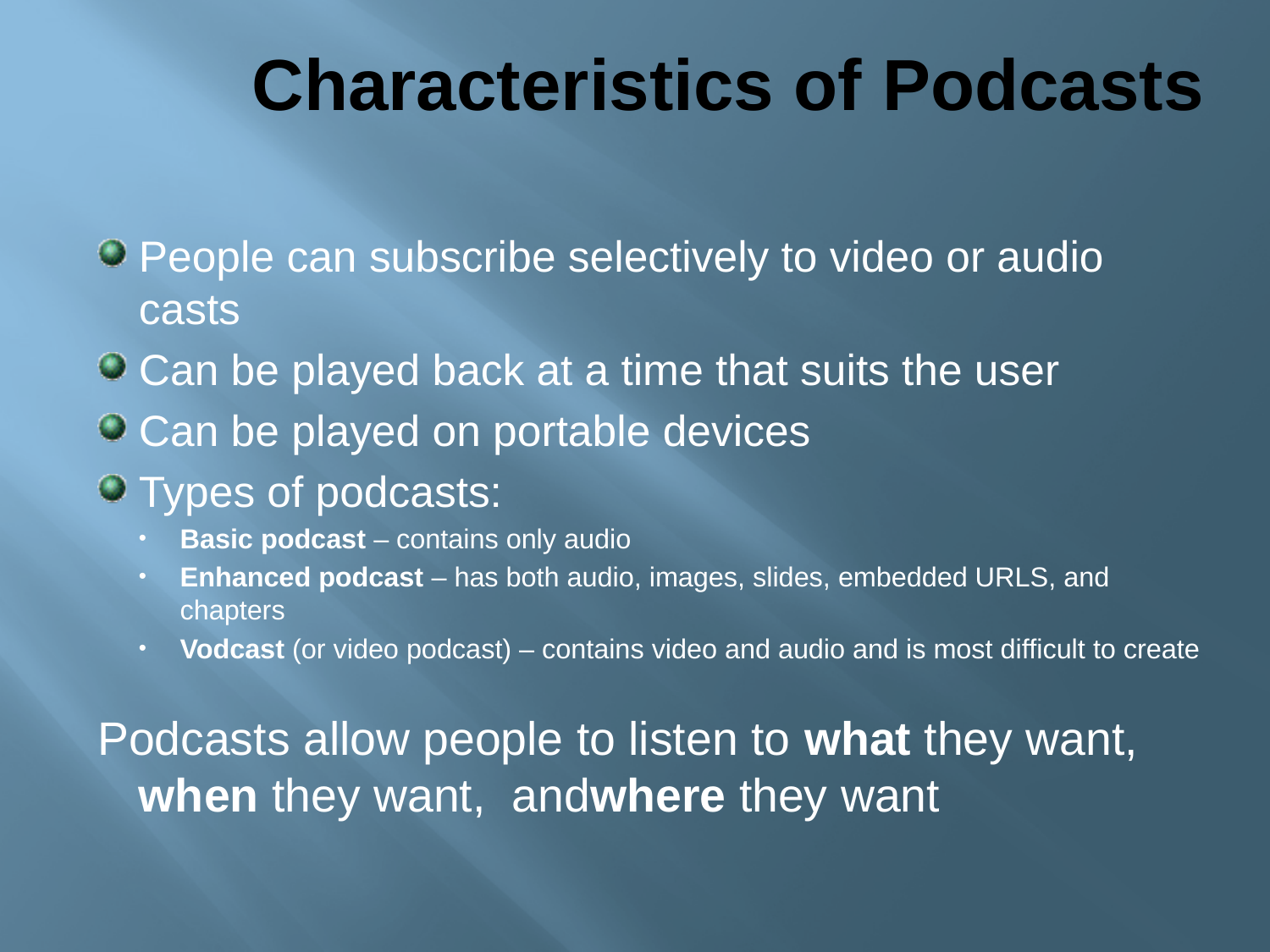

# Characteristics of Podcasts
People can subscribe selectively to video or audio casts
Can be played back at a time that suits the user
Can be played on portable devices
Types of podcasts:
Basic podcast – contains only audio
Enhanced podcast – has both audio, images, slides, embedded URLS, and chapters
Vodcast (or video podcast) – contains video and audio and is most difficult to create

Podcasts allow people to listen to what they want, when they want,  andwhere they want